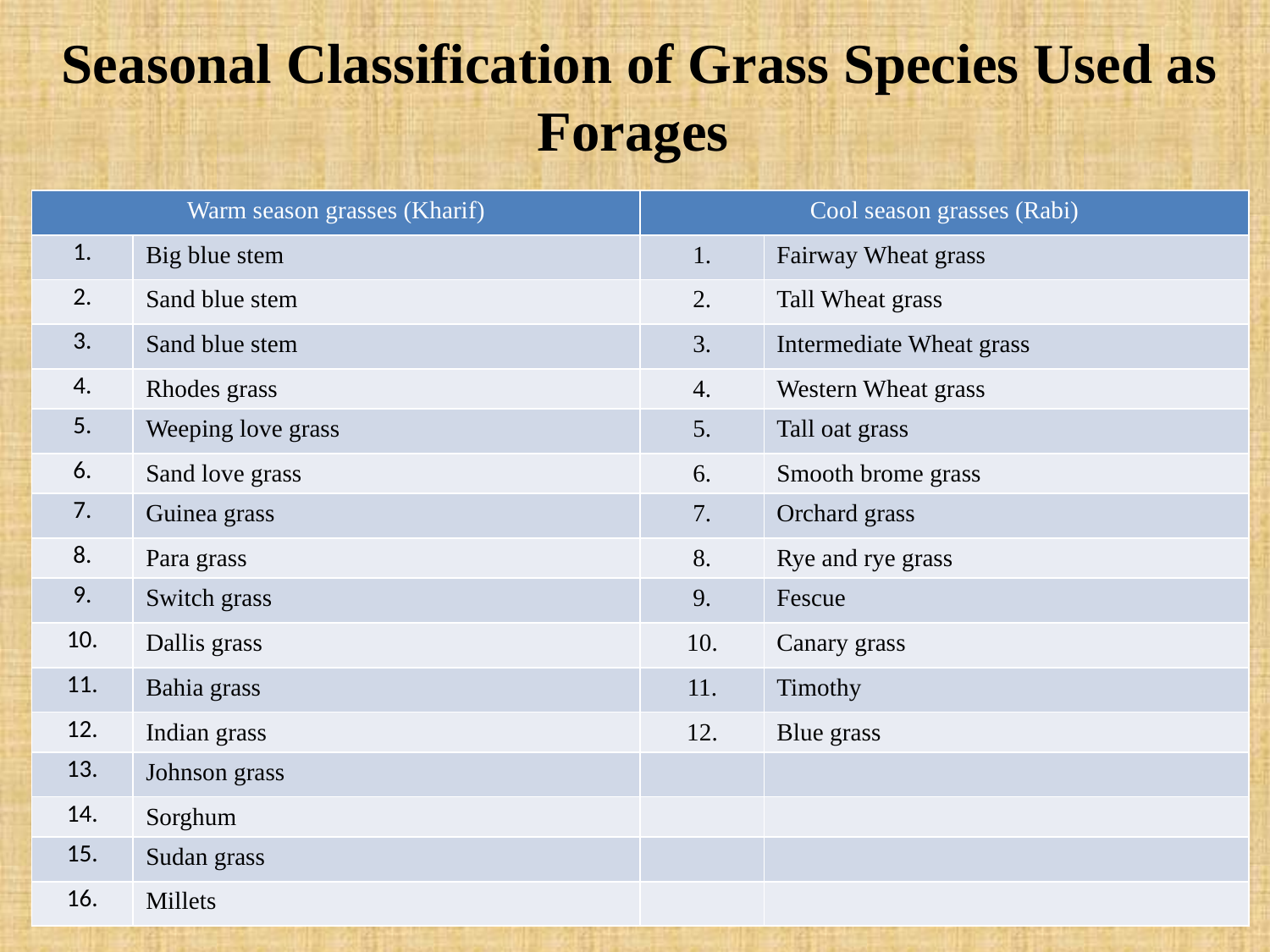

Seasonal Classification of Grass Species Used as Forages
| Warm season grasses (Kharif) |  | Cool season grasses (Rabi) |  |
| --- | --- | --- | --- |
| 1. | Big blue stem | 1. | Fairway Wheat grass |
| 2. | Sand blue stem | 2. | Tall Wheat grass |
| 3. | Sand blue stem | 3. | Intermediate Wheat grass |
| 4. | Rhodes grass | 4. | Western Wheat grass |
| 5. | Weeping love grass | 5. | Tall oat grass |
| 6. | Sand love grass | 6. | Smooth brome grass |
| 7. | Guinea grass | 7. | Orchard grass |
| 8. | Para grass | 8. | Rye and rye grass |
| 9. | Switch grass | 9. | Fescue |
| 10. | Dallis grass | 10. | Canary grass |
| 11. | Bahia grass | 11. | Timothy |
| 12. | Indian grass | 12. | Blue grass |
| 13. | Johnson grass |  |  |
| 14. | Sorghum |  |  |
| 15. | Sudan grass |  |  |
| 16. | Millets |  |  |
15